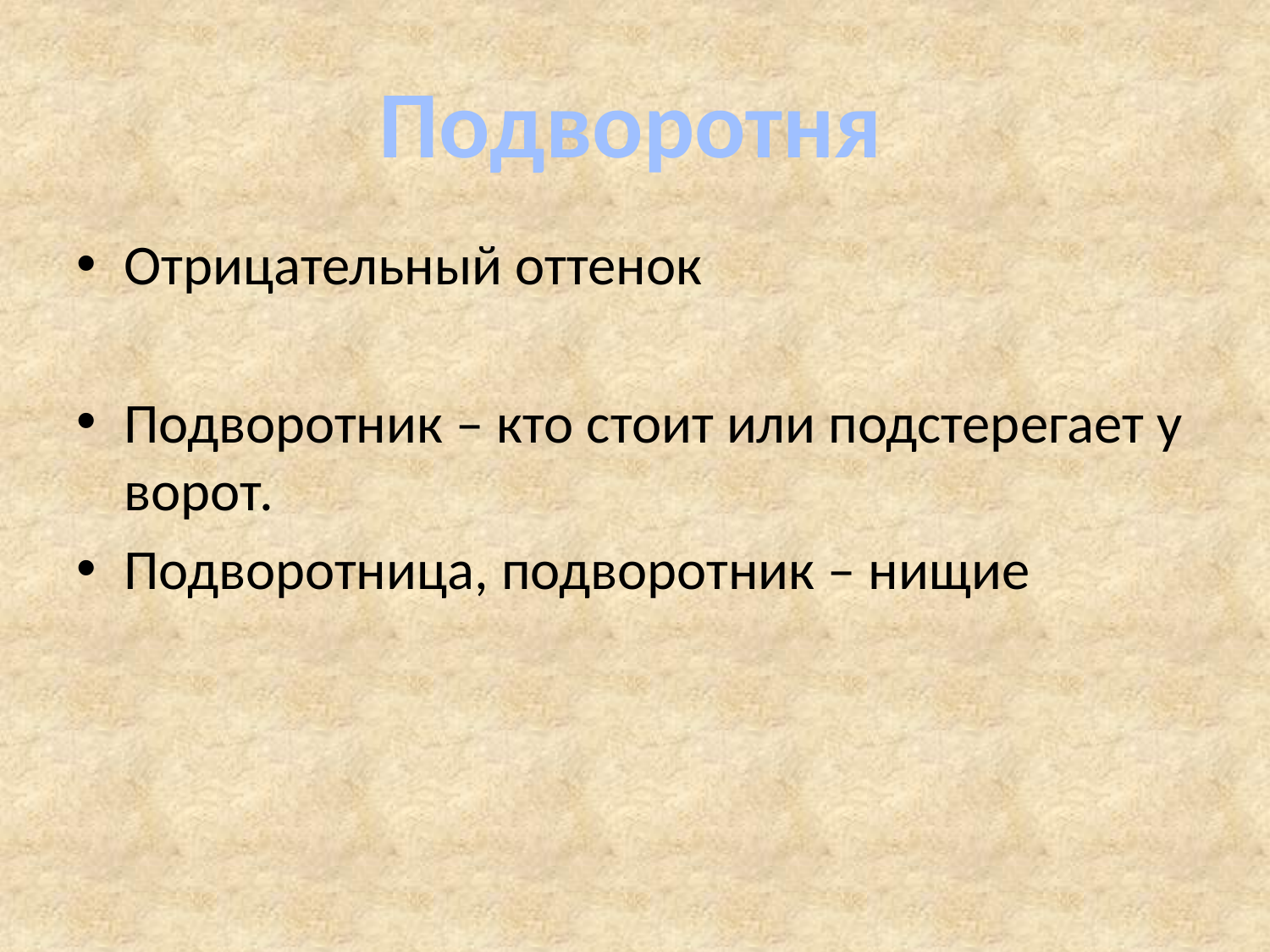

Подворотня
Отрицательный оттенок

Подворотник – кто стоит или подстерегает у ворот.
Подворотница, подворотник – нищие